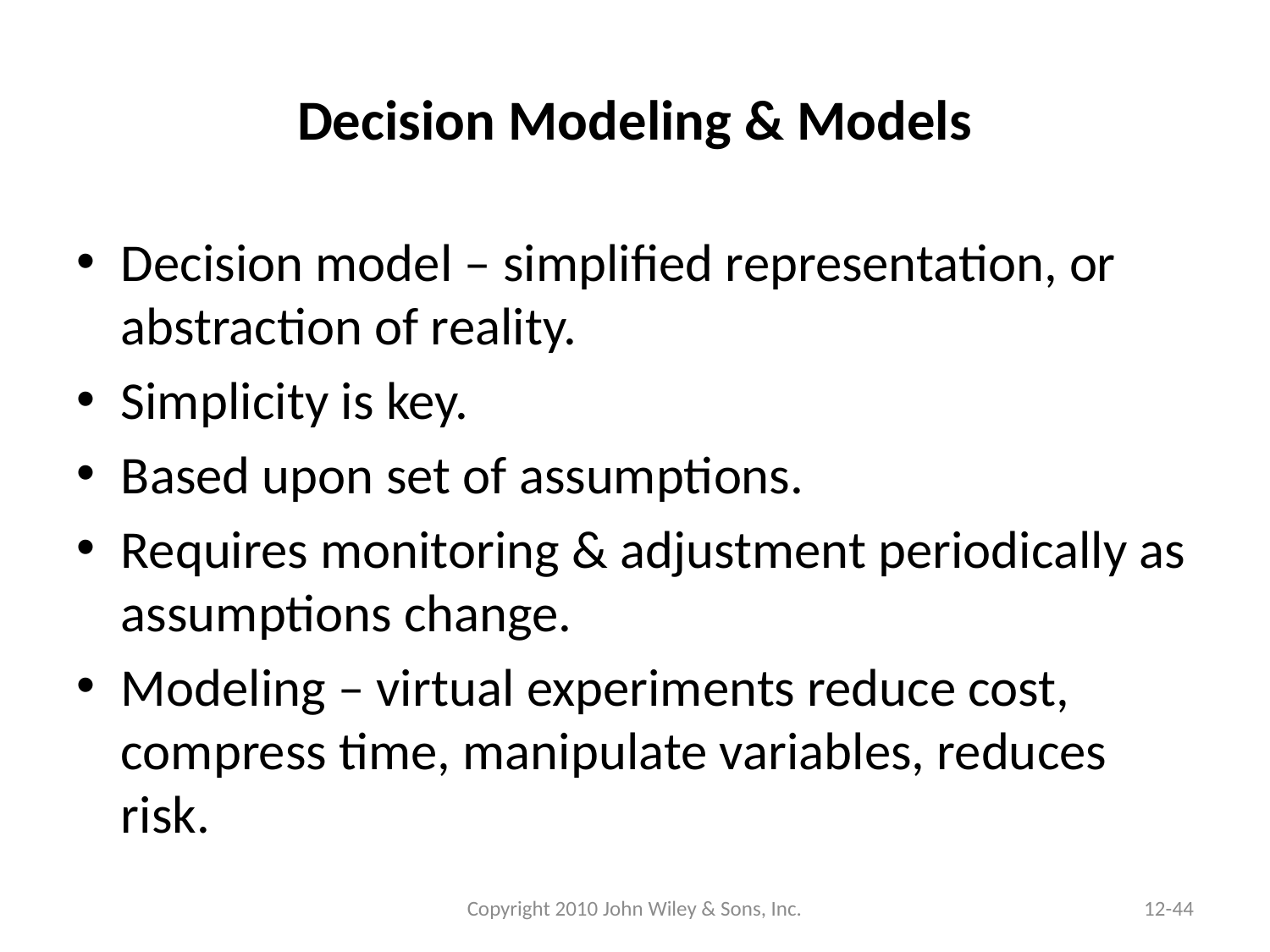

# Decision Modeling & Models
Decision model – simplified representation, or abstraction of reality.
Simplicity is key.
Based upon set of assumptions.
Requires monitoring & adjustment periodically as assumptions change.
Modeling – virtual experiments reduce cost, compress time, manipulate variables, reduces risk.
Copyright 2010 John Wiley & Sons, Inc.
12-44